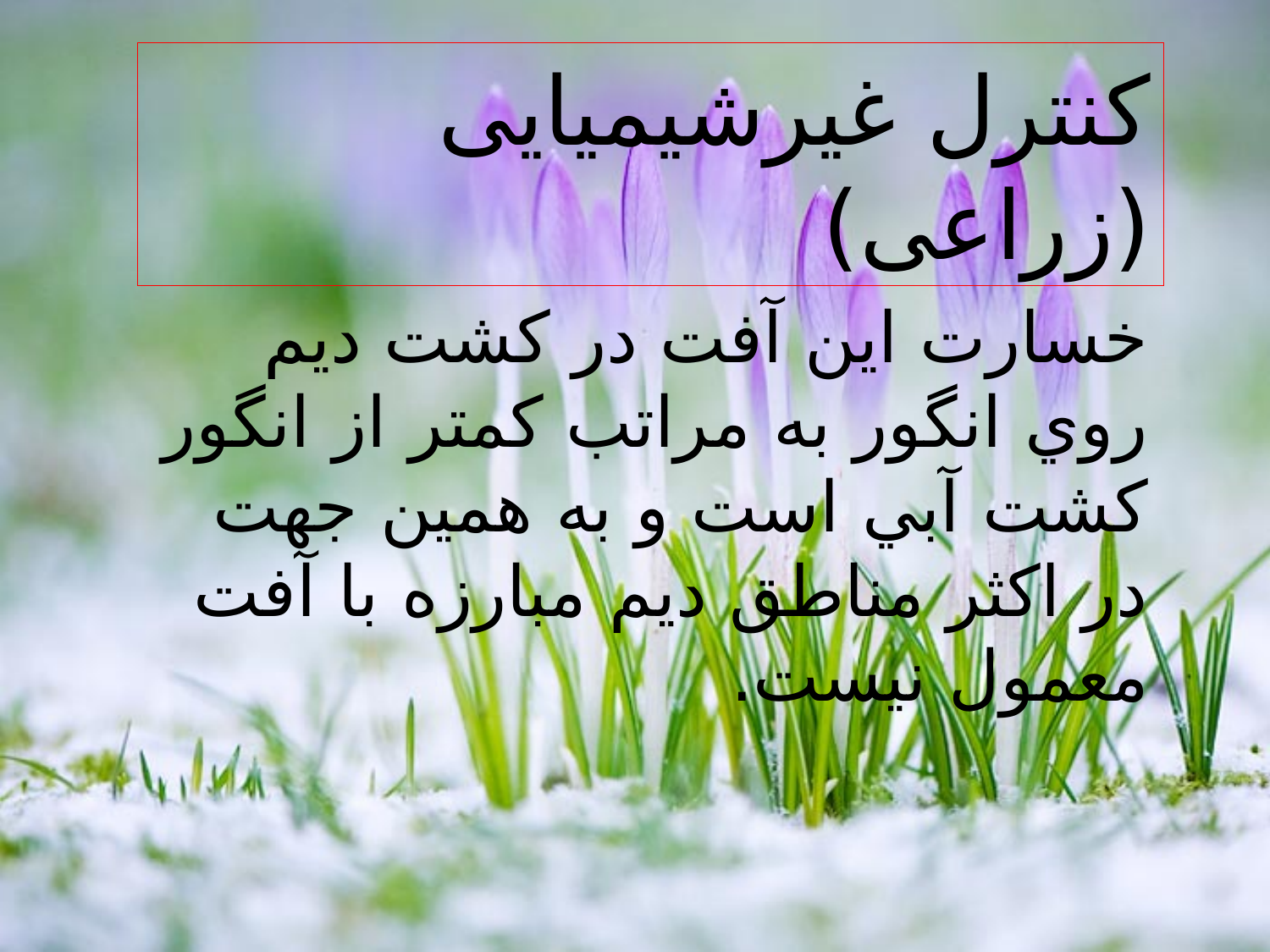

# كنترل غیرشیمیایی (زراعی)
خسارت اين آفت در کشت ديم روي انگور به مراتب کمتر از انگور کشت آبي است و به همين جهت در اکثر مناطق ديم مبارزه با آفت معمول نیست.